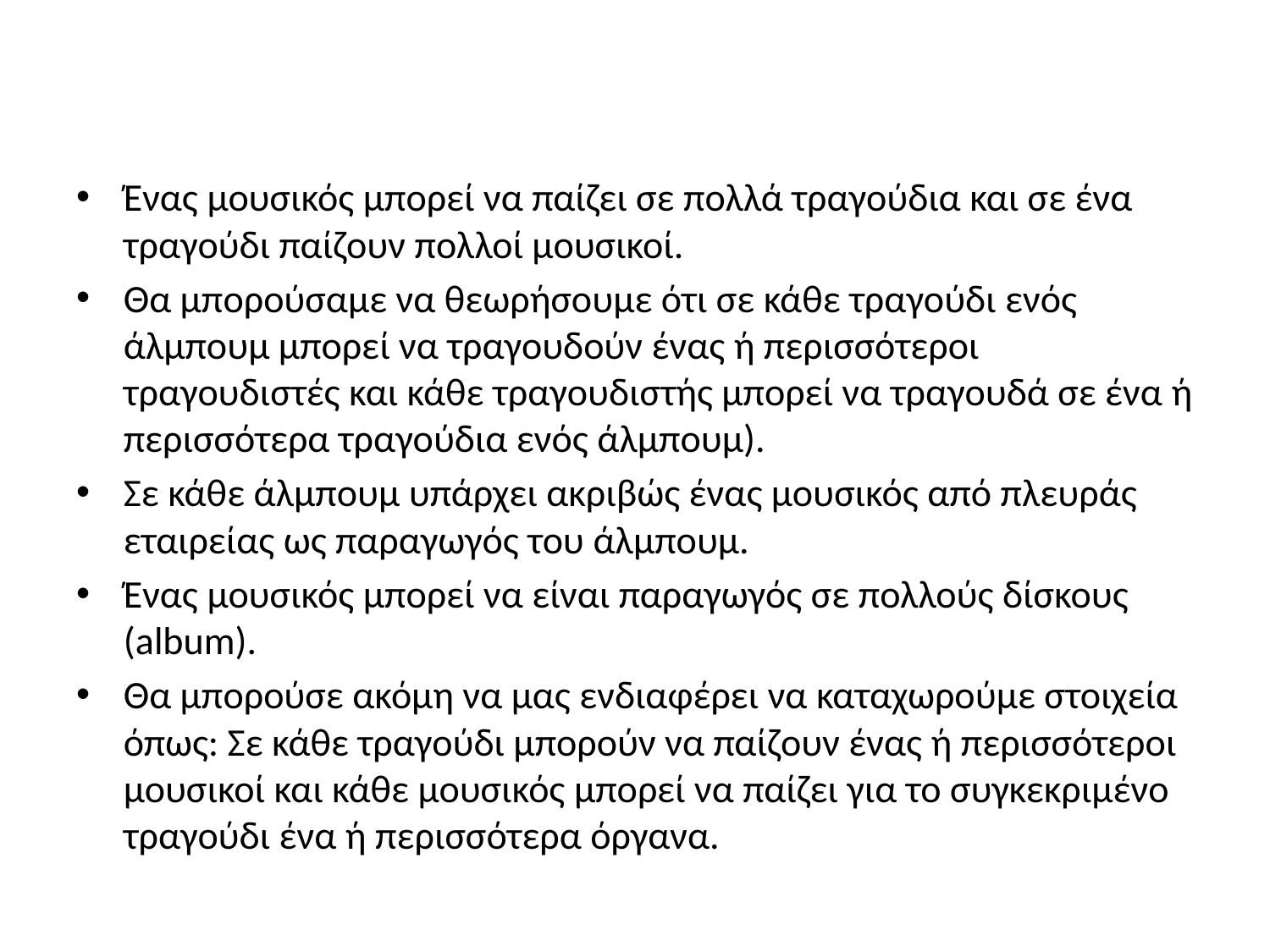

#
Ένας μουσικός μπορεί να παίζει σε πολλά τραγούδια και σε ένα τραγούδι παίζουν πολλοί μουσικοί.
Θα μπορούσαμε να θεωρήσουμε ότι σε κάθε τραγούδι ενός άλμπουμ μπορεί να τραγουδούν ένας ή περισσότεροι τραγουδιστές και κάθε τραγουδιστής μπορεί να τραγουδά σε ένα ή περισσότερα τραγούδια ενός άλμπουμ).
Σε κάθε άλμπουμ υπάρχει ακριβώς ένας μουσικός από πλευράς εταιρείας ως παραγωγός του άλμπουμ.
Ένας μουσικός μπορεί να είναι παραγωγός σε πολλούς δίσκους (album).
Θα μπορούσε ακόμη να μας ενδιαφέρει να καταχωρούμε στοιχεία όπως: Σε κάθε τραγούδι μπορούν να παίζουν ένας ή περισσότεροι μουσικοί και κάθε μουσικός μπορεί να παίζει για το συγκεκριμένο τραγούδι ένα ή περισσότερα όργανα.